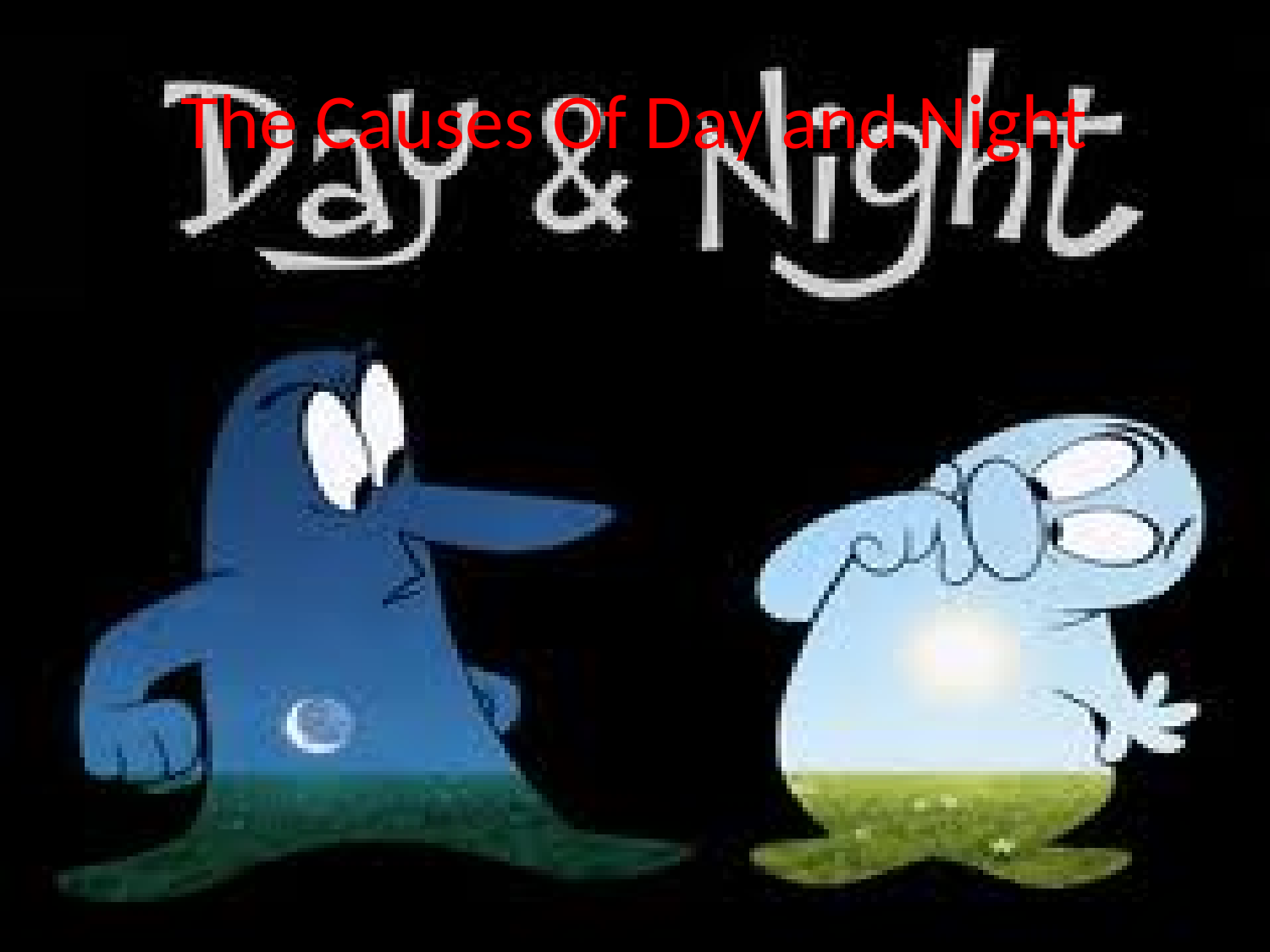

# The Causes Of Day and Night